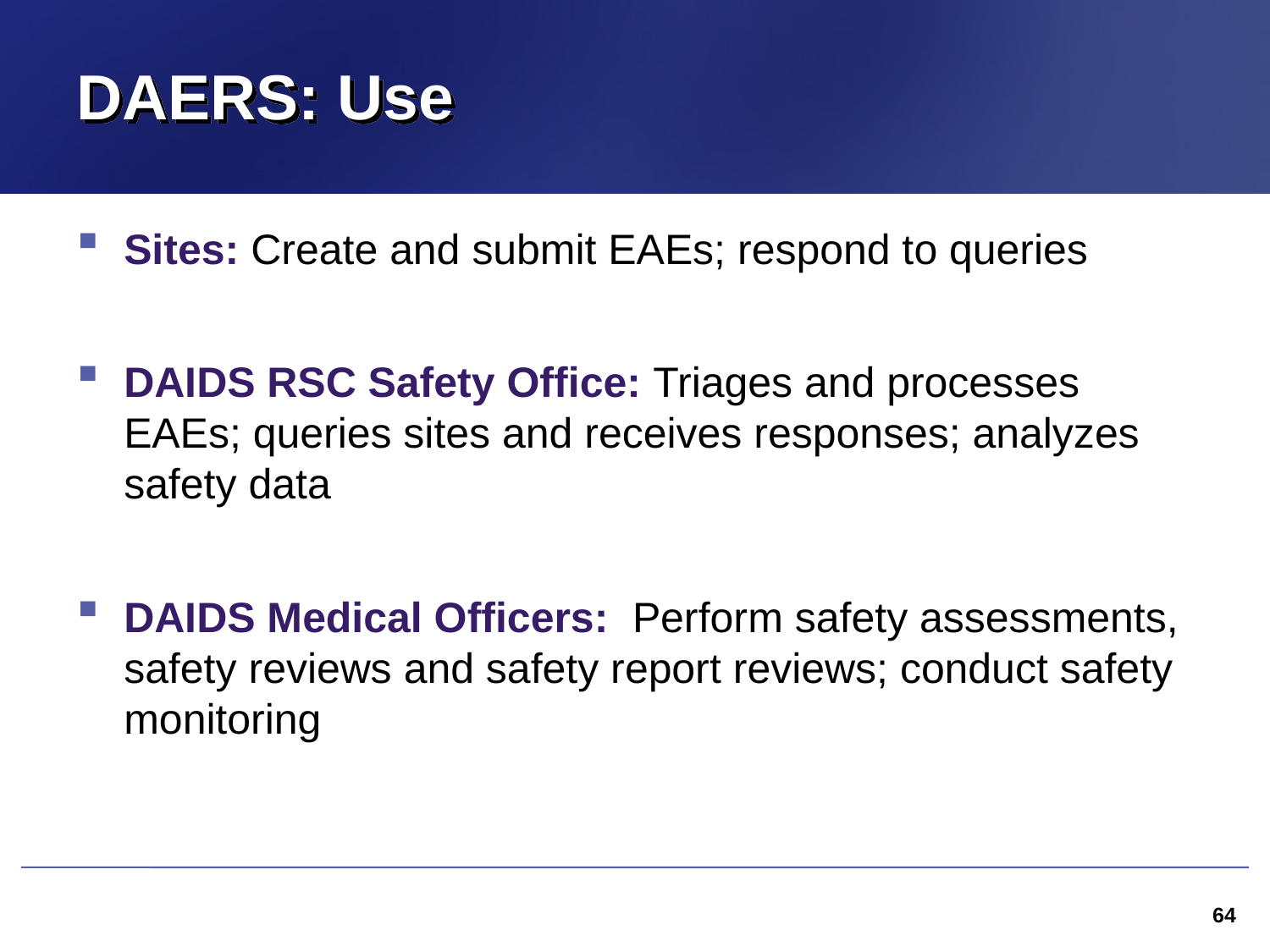

# DAERS: Use
Sites: Create and submit EAEs; respond to queries
DAIDS RSC Safety Office: Triages and processes EAEs; queries sites and receives responses; analyzes safety data
DAIDS Medical Officers:  Perform safety assessments, safety reviews and safety report reviews; conduct safety monitoring

64